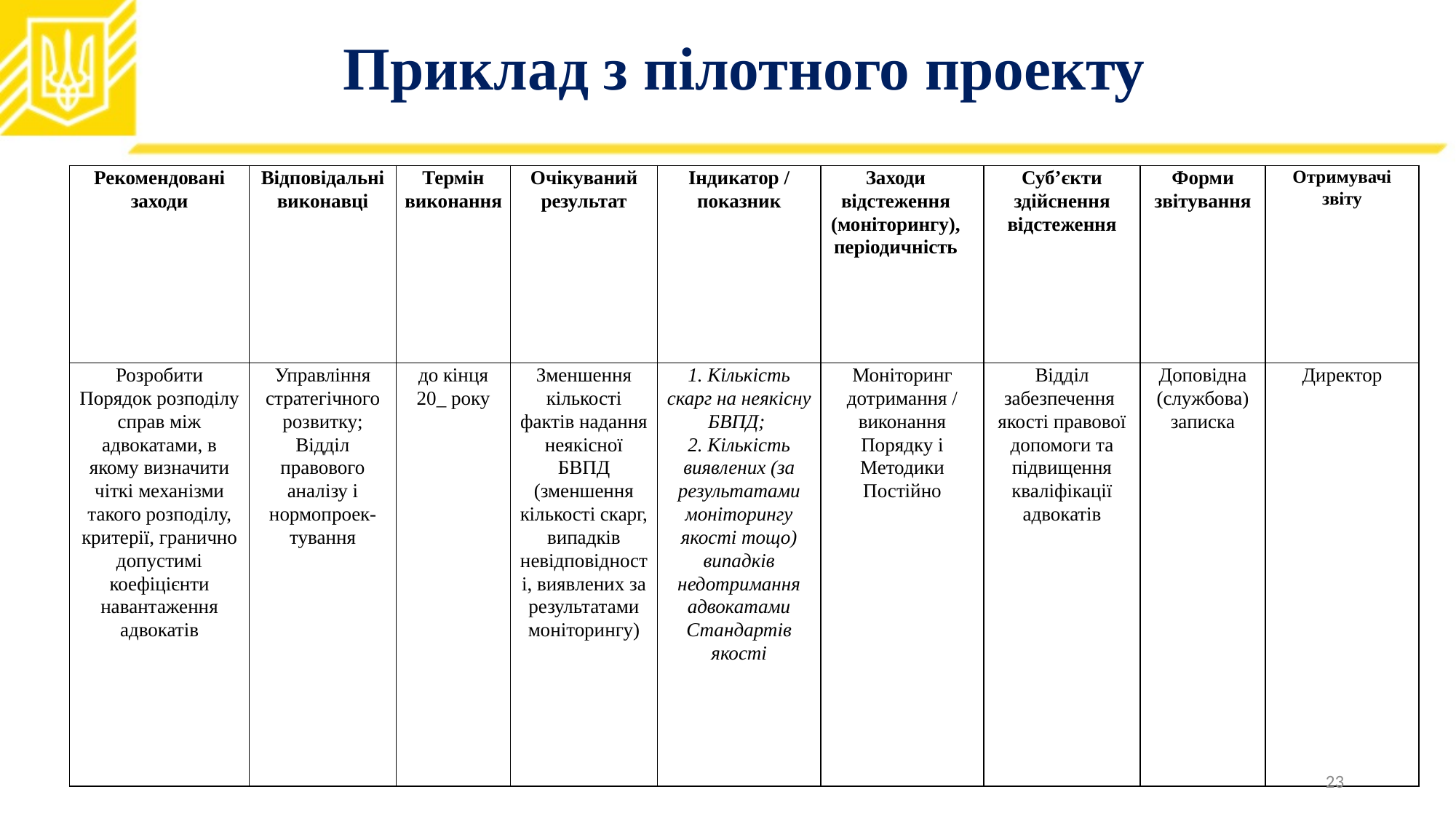

# Приклад з пілотного проекту
| Рекомендовані заходи | Відповідальні виконавці | Термін виконання | Очікуваний результат | Індикатор / показник | Заходи відстеження (моніторингу), періодичність | Суб’єкти здійснення відстеження | Форми звітування | Отримувачі звіту |
| --- | --- | --- | --- | --- | --- | --- | --- | --- |
| Розробити Порядок розподілу справ між адвокатами, в якому визначити чіткі механізми такого розподілу, критерії, гранично допустимі коефіцієнти навантаження адвокатів | Управління стратегічного розвитку; Відділ правового аналізу і нормопроек-тування | до кінця 20\_ року | Зменшення кількості фактів надання неякісної БВПД (зменшення кількості скарг, випадків невідповідності, виявлених за результатами моніторингу) | 1. Кількість скарг на неякісну БВПД; 2. Кількість виявлених (за результатами моніторингу якості тощо) випадків недотримання адвокатами Стандартів якості | Моніторинг дотримання / виконання Порядку і Методики Постійно | Відділ забезпечення якості правової допомоги та підвищення кваліфікації адвокатів | Доповідна (службова) записка | Директор |
23